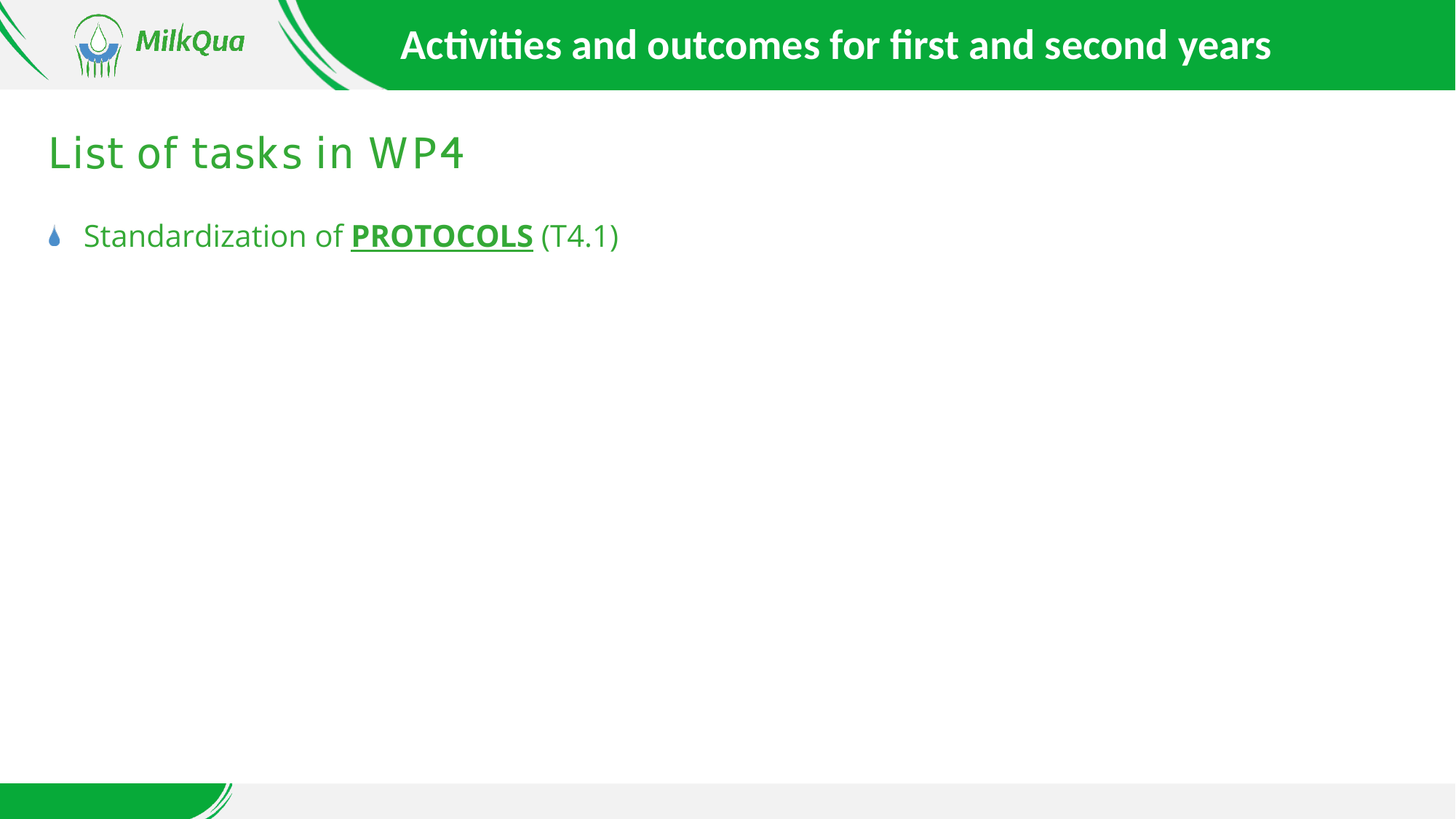

Activities and outcomes for first and second years

# List of tasks in WP4
Standardization of PROTOCOLS (T4.1)